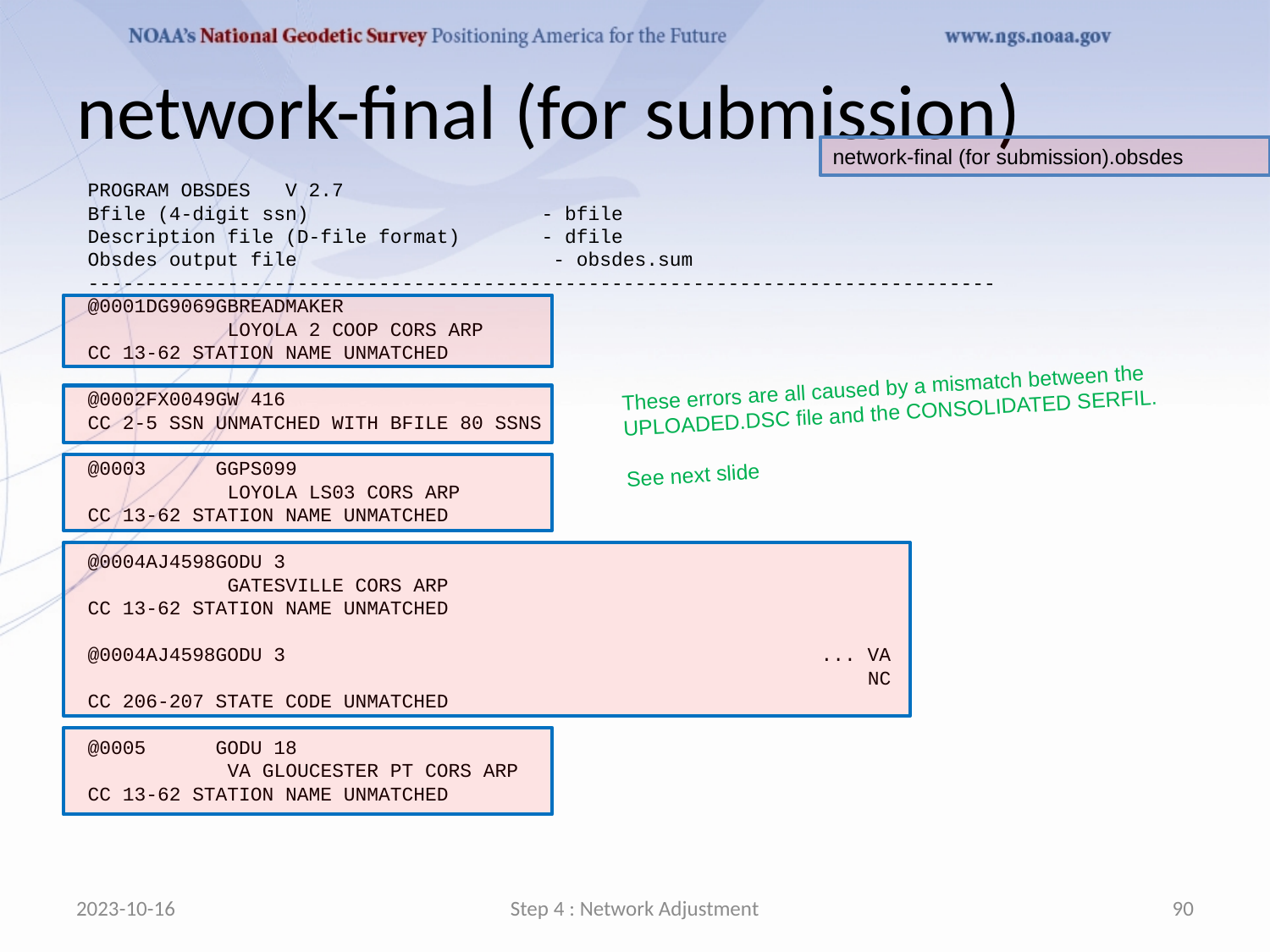

# network-final (for submission)
network-final (for submission).obsdes
 PROGRAM OBSDES   V 2.7
 Bfile (4-digit ssn)                    - bfile
 Description file (D-file format)       - dfile
 Obsdes output file                      - obsdes.sum
 ------------------------------------------------------------------------------
 @0001DG9069GBREADMAKER
             LOYOLA 2 COOP CORS ARP
 CC 13-62 STATION NAME UNMATCHED

 @0002FX0049GW 416
 CC 2-5 SSN UNMATCHED WITH BFILE 80 SSNS

 @0003      GGPS099
             LOYOLA LS03 CORS ARP
 CC 13-62 STATION NAME UNMATCHED

 @0004AJ4598GODU 3
             GATESVILLE CORS ARP
 CC 13-62 STATION NAME UNMATCHED

 @0004AJ4598GODU 3                                              ... VA
                                                                    NC
 CC 206-207 STATE CODE UNMATCHED

 @0005      GODU 18
             VA GLOUCESTER PT CORS ARP
 CC 13-62 STATION NAME UNMATCHED

These errors are all caused by a mismatch between the UPLOADED.DSC file and the CONSOLIDATED SERFIL.

See next slide

2023-10-16
Step 4 : Network Adjustment
90